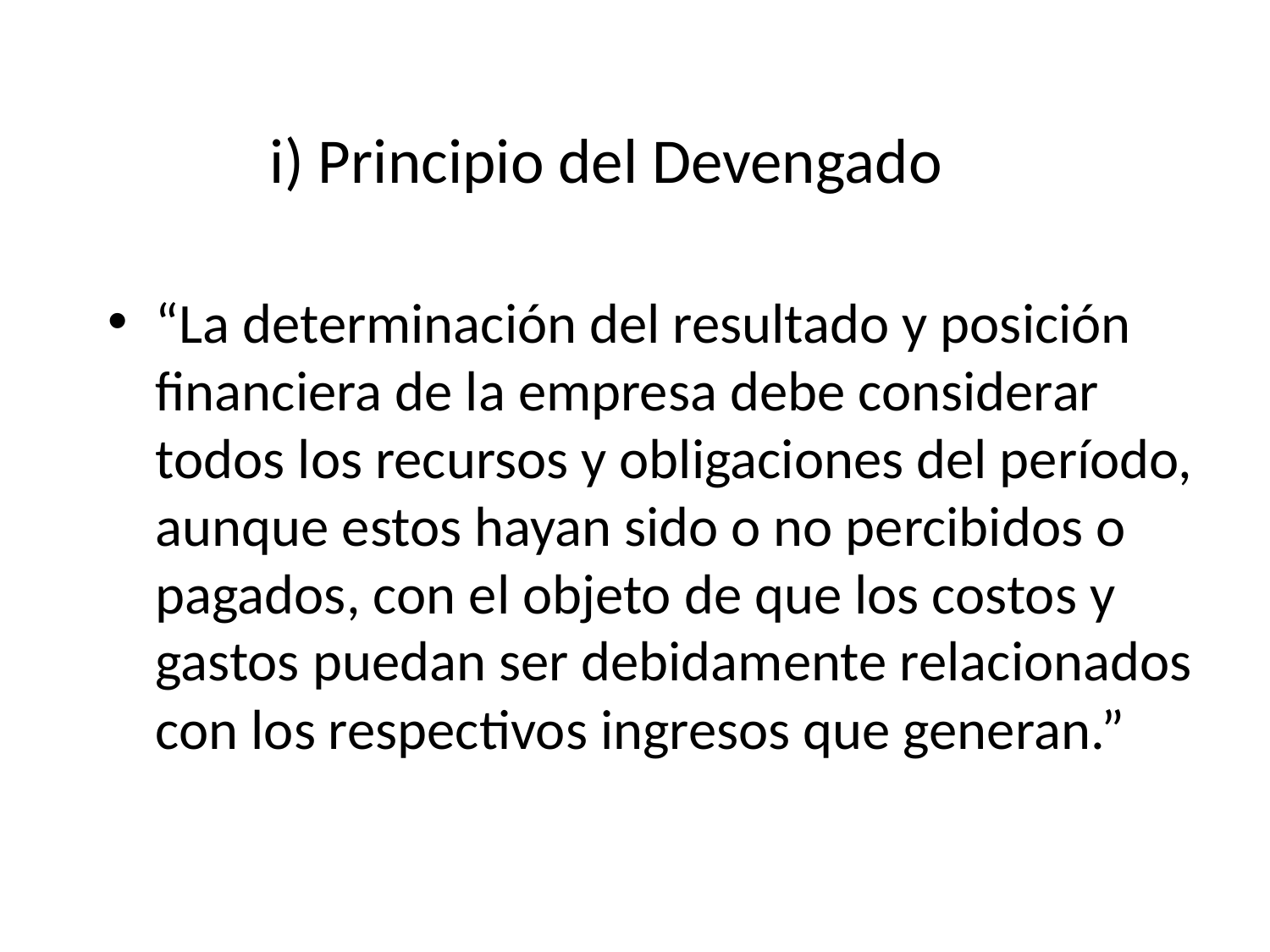

# i) Principio del Devengado
“La determinación del resultado y posición financiera de la empresa debe considerar todos los recursos y obligaciones del período, aunque estos hayan sido o no percibidos o pagados, con el objeto de que los costos y gastos puedan ser debidamente relacionados con los respectivos ingresos que generan.”